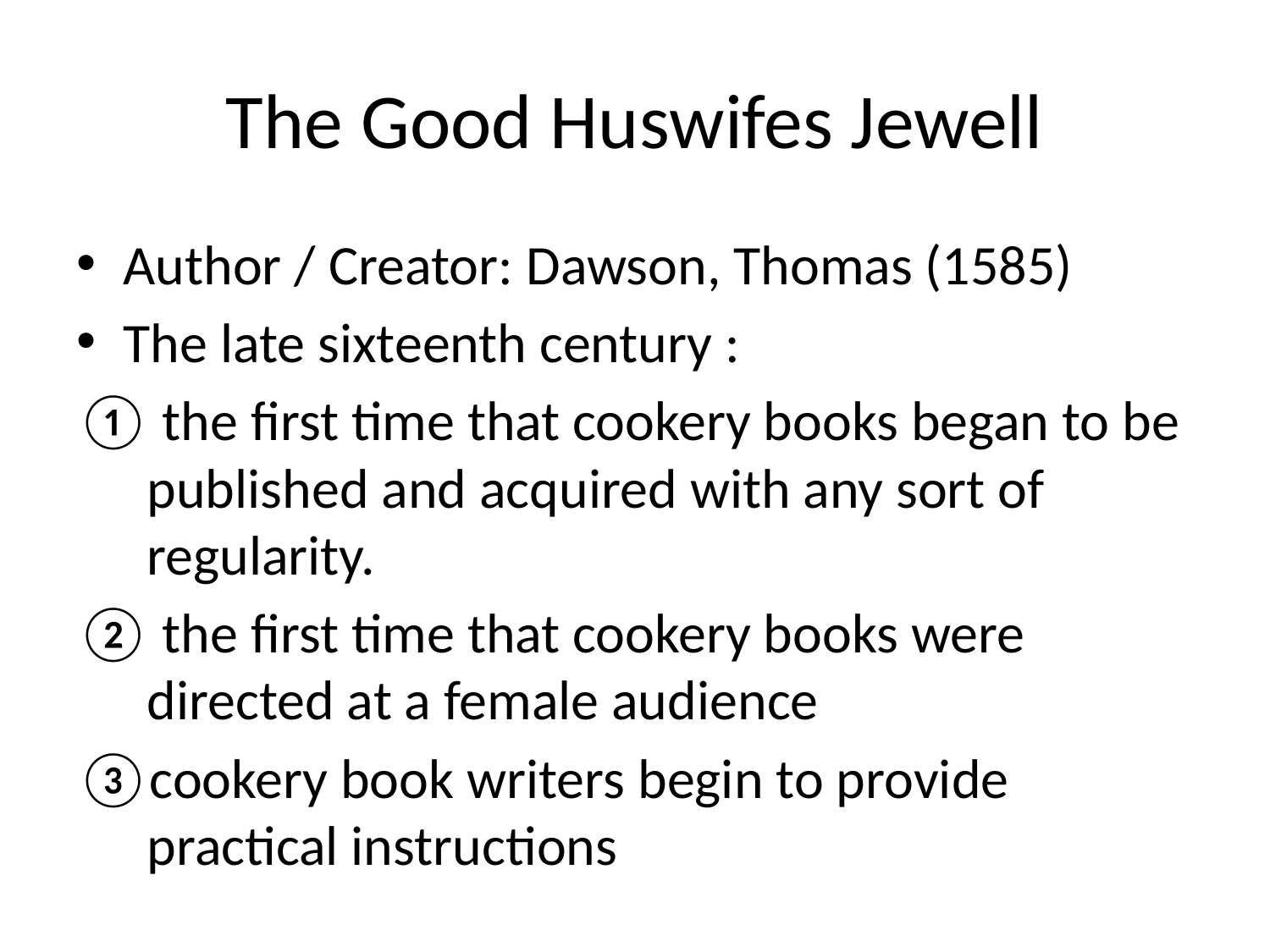

# The Good Huswifes Jewell
Author / Creator: Dawson, Thomas (1585)
The late sixteenth century :
 the first time that cookery books began to be published and acquired with any sort of regularity.
 the first time that cookery books were directed at a female audience
cookery book writers begin to provide practical instructions